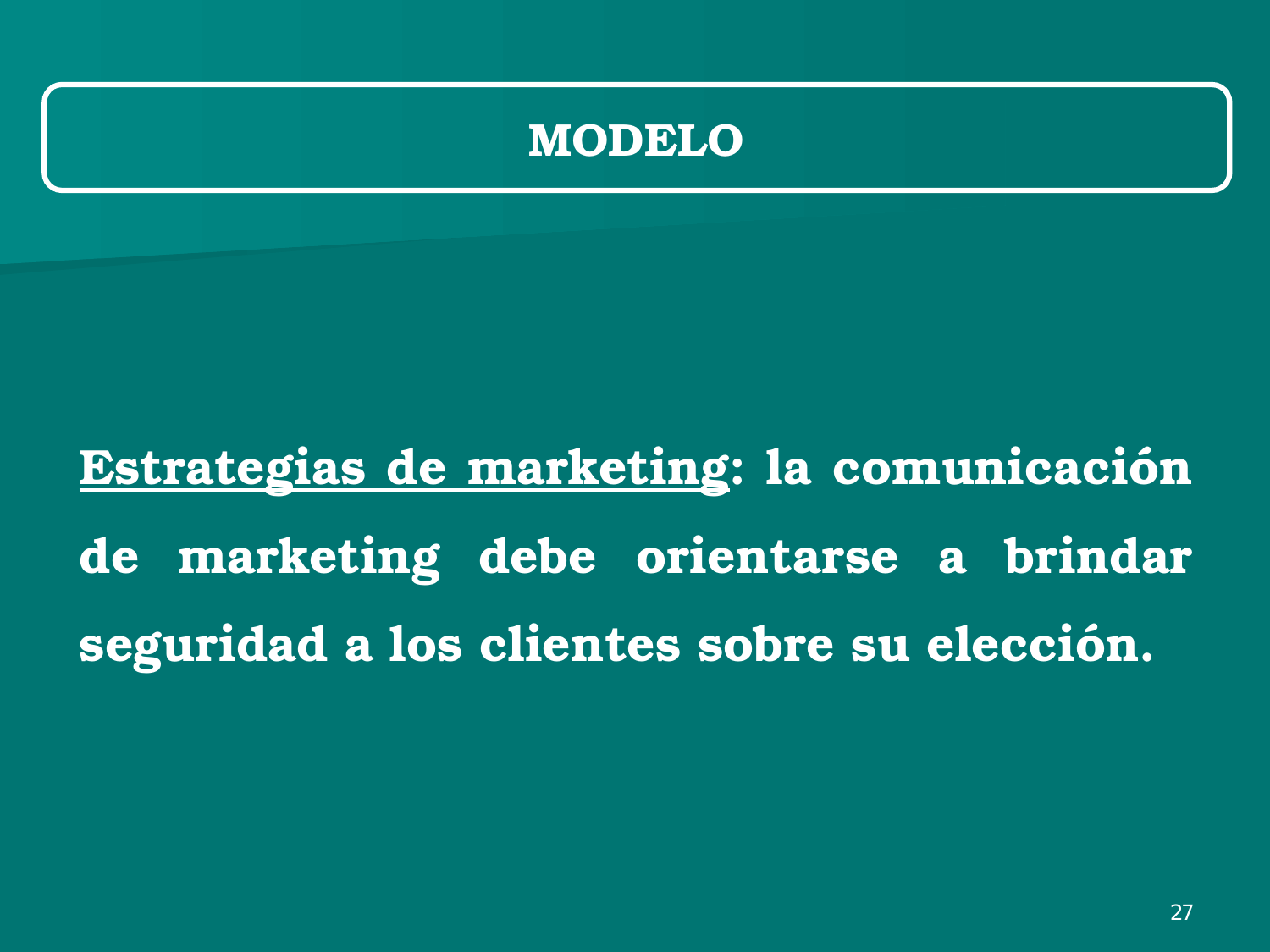

MODELO
Estrategias de marketing: la comunicación de marketing debe orientarse a brindar seguridad a los clientes sobre su elección.
27